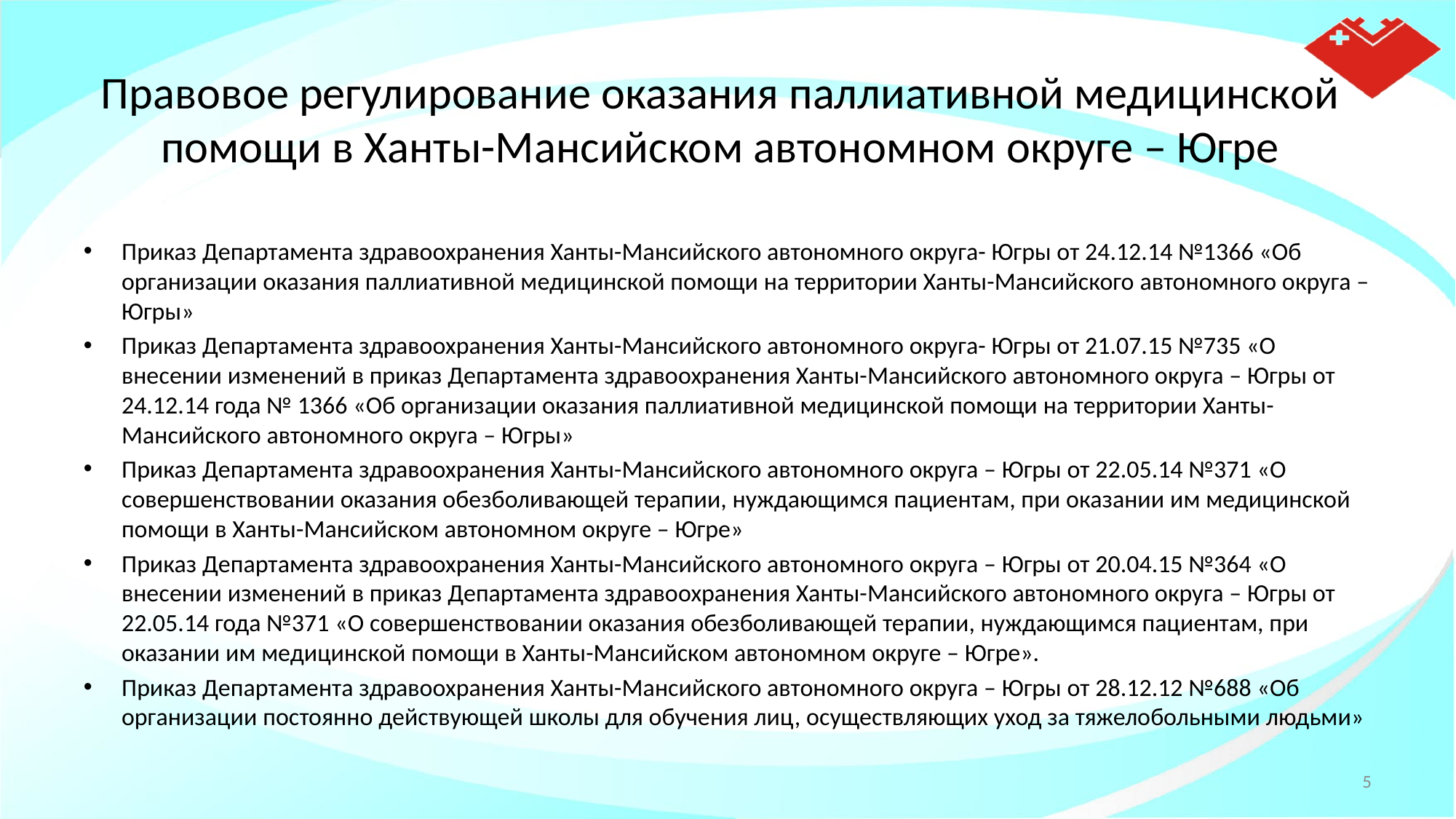

# Правовое регулирование оказания паллиативной медицинской помощи в Ханты-Мансийском автономном округе – Югре
Приказ Департамента здравоохранения Ханты-Мансийского автономного округа- Югры от 24.12.14 №1366 «Об организации оказания паллиативной медицинской помощи на территории Ханты-Мансийского автономного округа – Югры»
Приказ Департамента здравоохранения Ханты-Мансийского автономного округа- Югры от 21.07.15 №735 «О внесении изменений в приказ Департамента здравоохранения Ханты-Мансийского автономного округа – Югры от 24.12.14 года № 1366 «Об организации оказания паллиативной медицинской помощи на территории Ханты-Мансийского автономного округа – Югры»
Приказ Департамента здравоохранения Ханты-Мансийского автономного округа – Югры от 22.05.14 №371 «О совершенствовании оказания обезболивающей терапии, нуждающимся пациентам, при оказании им медицинской помощи в Ханты-Мансийском автономном округе – Югре»
Приказ Департамента здравоохранения Ханты-Мансийского автономного округа – Югры от 20.04.15 №364 «О внесении изменений в приказ Департамента здравоохранения Ханты-Мансийского автономного округа – Югры от 22.05.14 года №371 «О совершенствовании оказания обезболивающей терапии, нуждающимся пациентам, при оказании им медицинской помощи в Ханты-Мансийском автономном округе – Югре».
Приказ Департамента здравоохранения Ханты-Мансийского автономного округа – Югры от 28.12.12 №688 «Об организации постоянно действующей школы для обучения лиц, осуществляющих уход за тяжелобольными людьми»
5